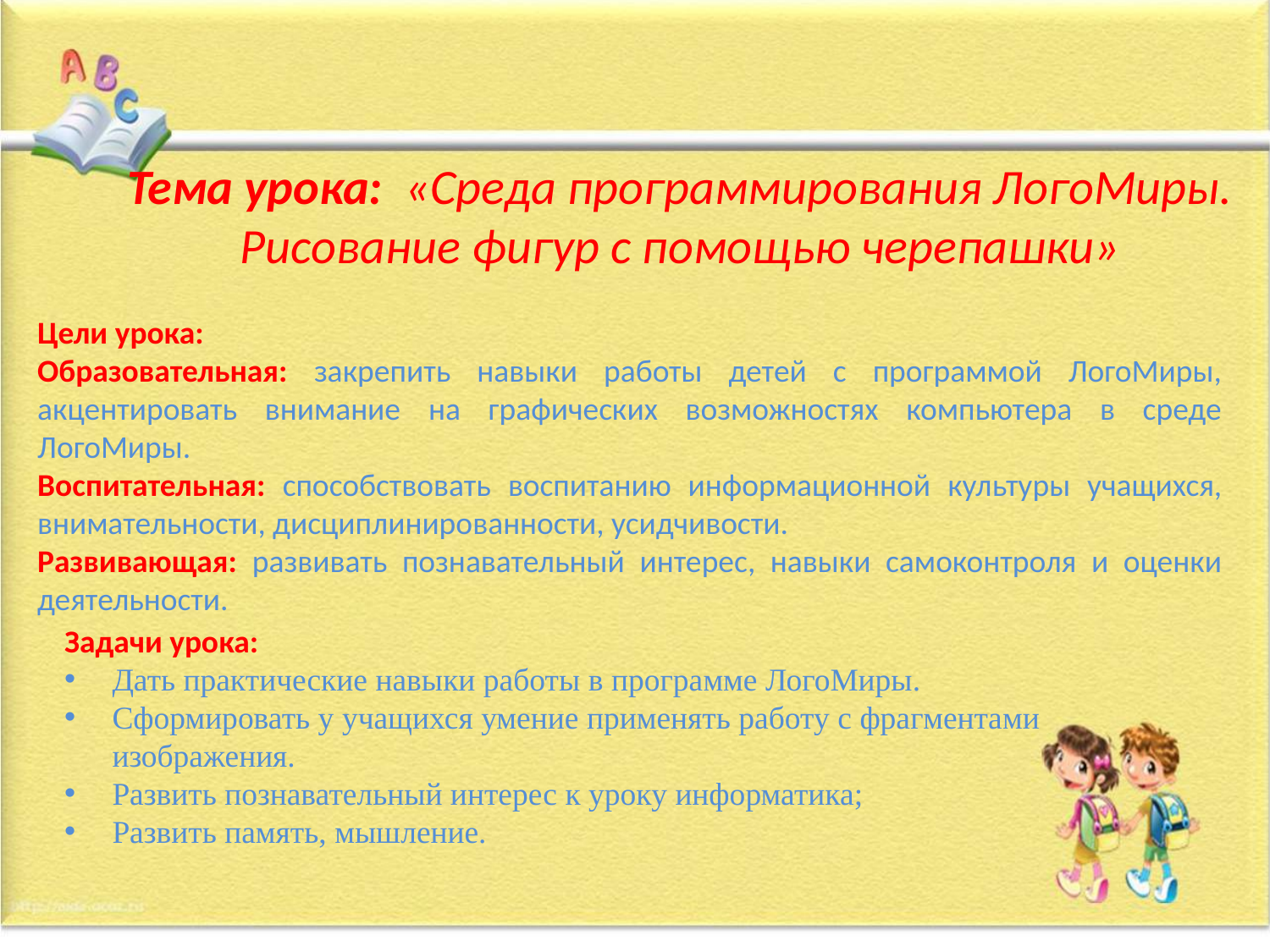

Тема урока:  «Среда программирования ЛогоМиры. Рисование фигур с помощью черепашки»
Цели урока:
Образовательная: закрепить навыки работы детей с программой ЛогоМиры, акцентировать внимание на графических возможностях компьютера в среде ЛогоМиры.
Воспитательная: способствовать воспитанию информационной культуры учащихся, внимательности, дисциплинированности, усидчивости.
Развивающая: развивать познавательный интерес, навыки самоконтроля и оценки деятельности.
Задачи урока:
Дать практические навыки работы в программе ЛогоМиры.
Сформировать у учащихся умение применять работу с фрагментами изображения.
Развить познавательный интерес к уроку информатика;
Развить память, мышление.